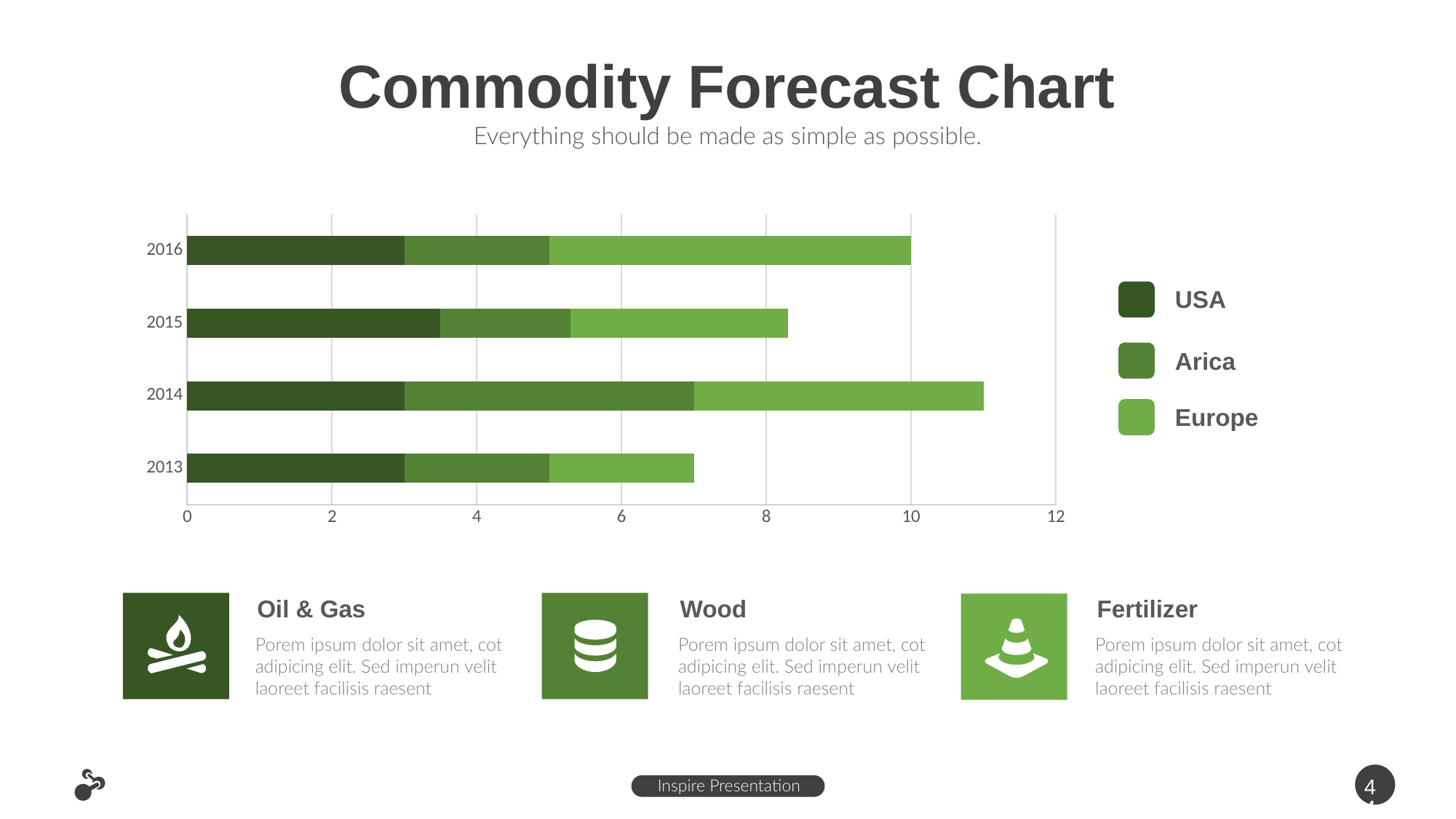

Commodity Forecast Chart
Everything should be made as simple as possible.

### Chart

| Category | Series 1 | Series 2 | Series 3 |
|---|---|---|---|
| 2013 | 3.0 | 2.0 | 2.0 |
| 2014 | 3.0 | 4.0 | 4.0 |
| 2015 | 3.5 | 1.8 | 3.0 |
| 2016 | 3.0 | 2.0 | 5.0 |
USA

Arica

Europe
Oil & Gas
Porem ipsum dolor sit amet, cot adipicing elit. Sed imperun velit laoreet facilisis raesent
Wood
Porem ipsum dolor sit amet, cot adipicing elit. Sed imperun velit laoreet facilisis raesent
Fertilizer
Porem ipsum dolor sit amet, cot adipicing elit. Sed imperun velit laoreet facilisis raesent

44

Inspire Presentation